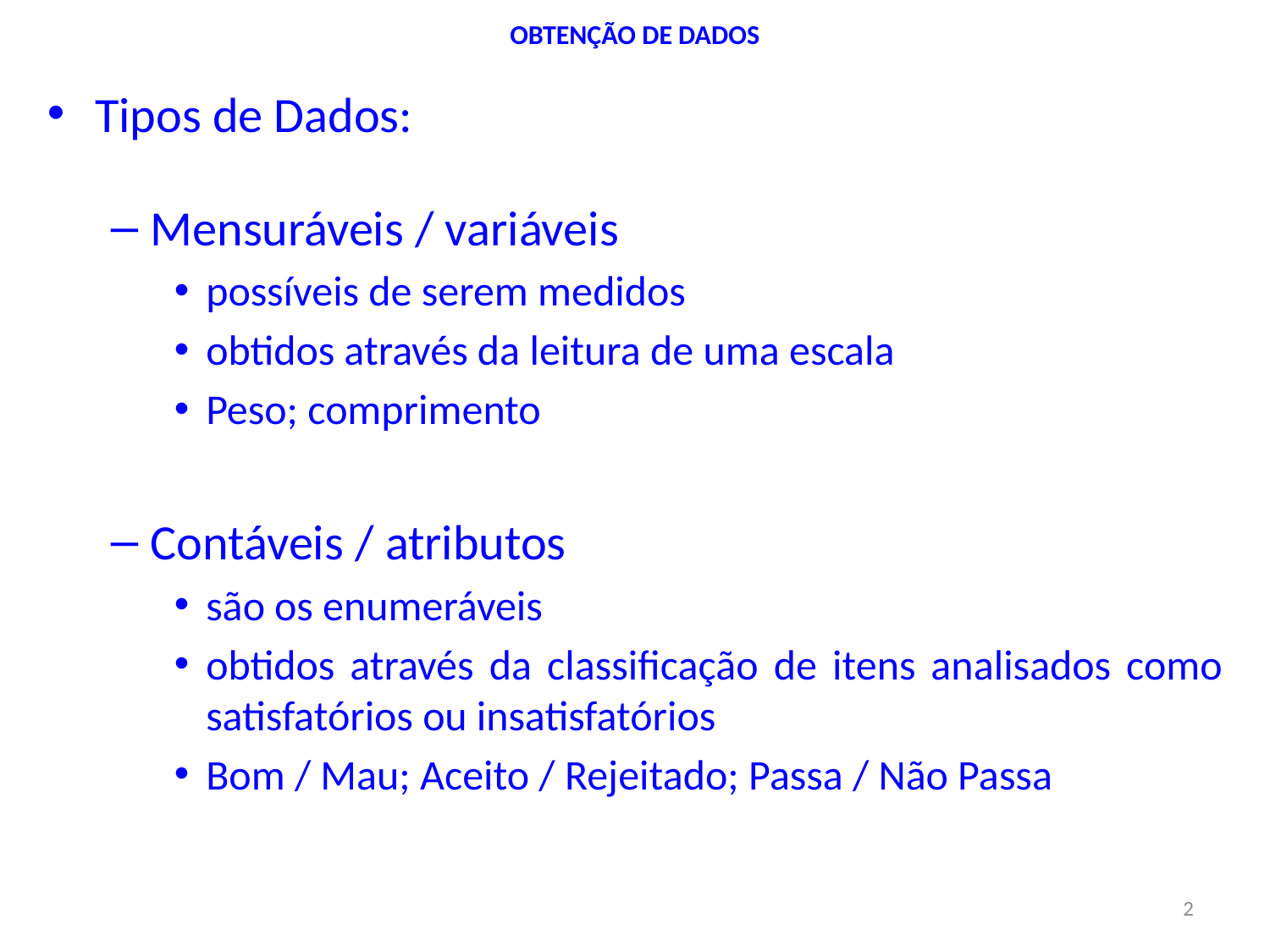

# OBTENÇÃO DE DADOS
Tipos de Dados:

Mensuráveis / variáveis
possíveis de serem medidos
obtidos através da leitura de uma escala
Peso; comprimento

Contáveis / atributos
são os enumeráveis
obtidos através da classificação de itens analisados como satisfatórios ou insatisfatórios
Bom / Mau; Aceito / Rejeitado; Passa / Não Passa
2